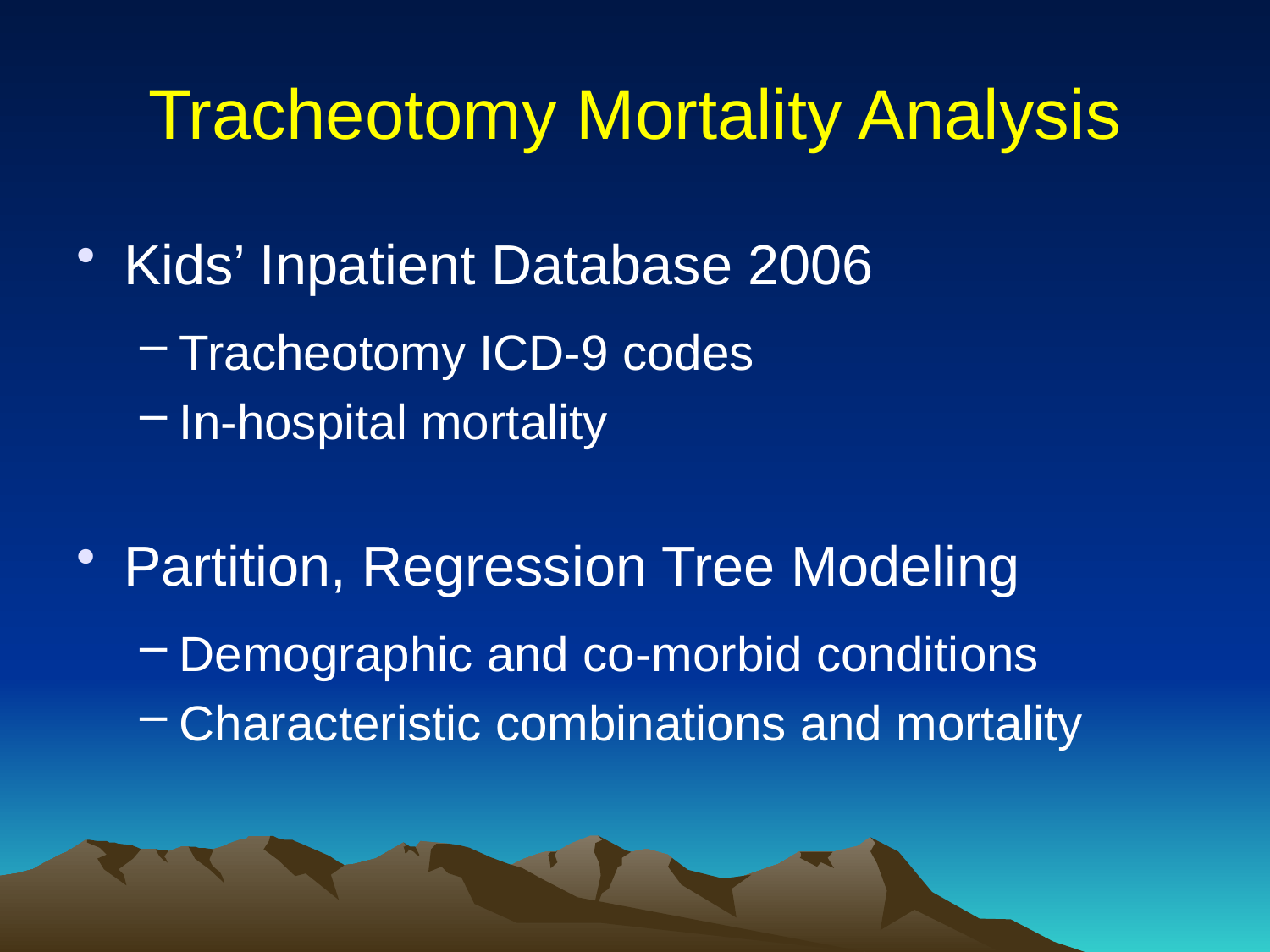

Tracheotomy Mortality Analysis
Kids’ Inpatient Database 2006

Tracheotomy ICD-9 codes
In-hospital mortality

Partition, Regression Tree Modeling

Demographic and co-morbid conditions
Characteristic combinations and mortality